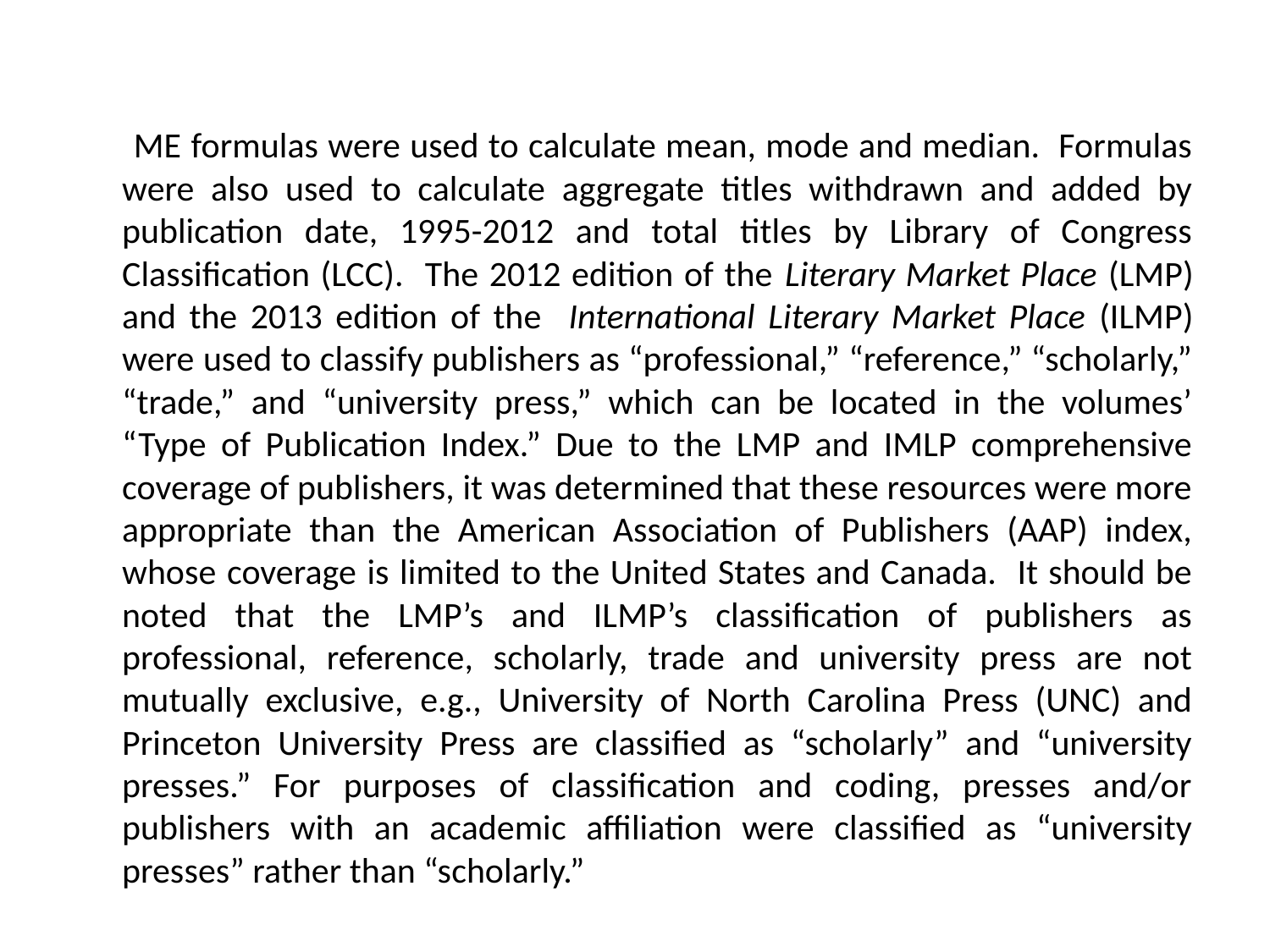

#
      ME formulas were used to calculate mean, mode and median.  Formulas were also used to calculate aggregate titles withdrawn and added by publication date, 1995-2012 and total titles by Library of Congress Classification (LCC).  The 2012 edition of the Literary Market Place (LMP) and the 2013 edition of the  International Literary Market Place (ILMP) were used to classify publishers as “professional,” “reference,” “scholarly,” “trade,” and “university press,” which can be located in the volumes’ “Type of Publication Index.” Due to the LMP and IMLP comprehensive coverage of publishers, it was determined that these resources were more appropriate than the American Association of Publishers (AAP) index, whose coverage is limited to the United States and Canada.  It should be noted that the LMP’s and ILMP’s classification of publishers as professional, reference, scholarly, trade and university press are not mutually exclusive, e.g., University of North Carolina Press (UNC) and Princeton University Press are classified as “scholarly” and “university presses.” For purposes of classification and coding, presses and/or publishers with an academic affiliation were classified as “university presses” rather than “scholarly.”